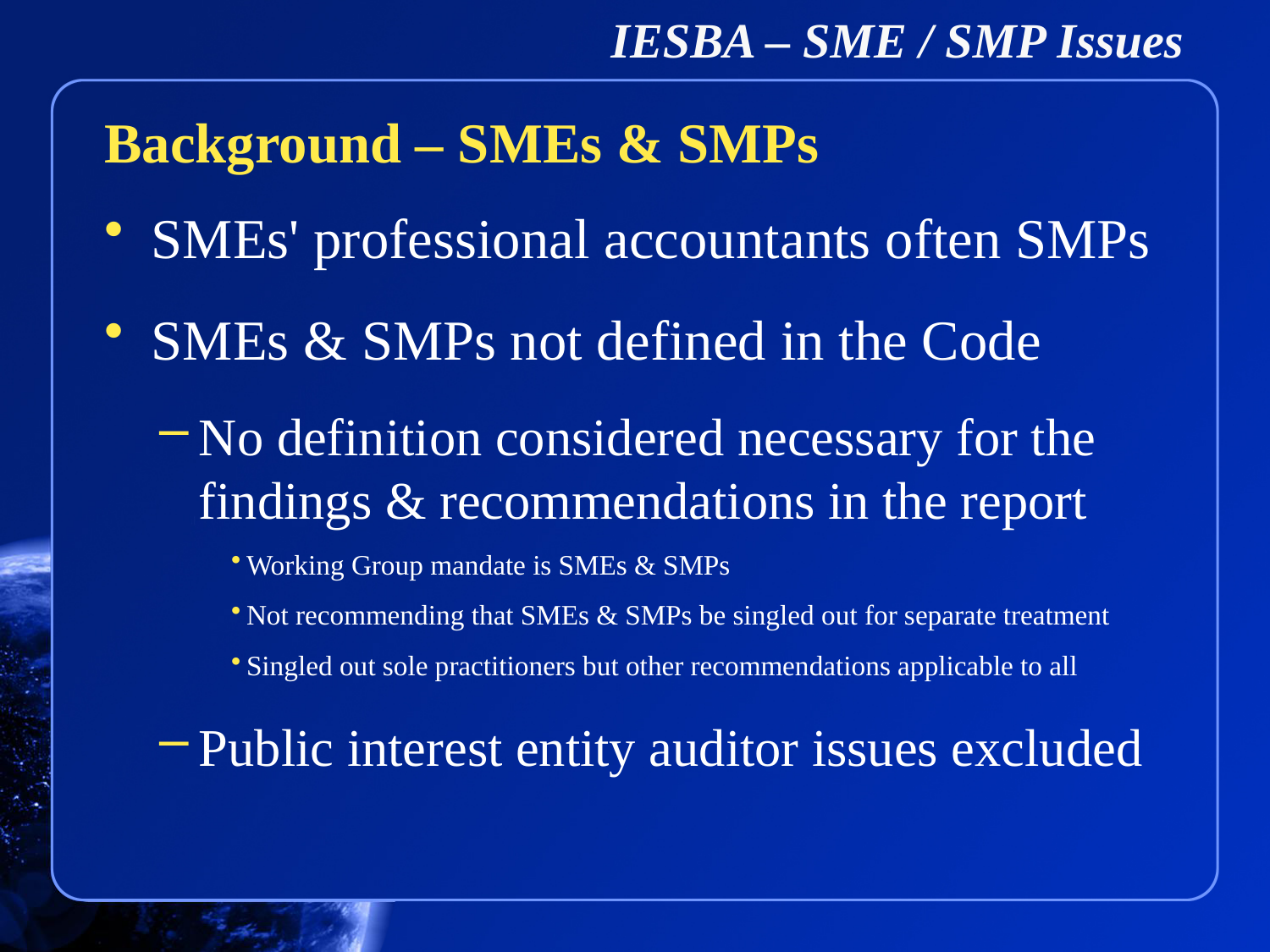

# IESBA – SME / SMP Issues
Background – SMEs & SMPs
SMEs' professional accountants often SMPs
SMEs & SMPs not defined in the Code
No definition considered necessary for the findings & recommendations in the report
Working Group mandate is SMEs & SMPs
Not recommending that SMEs & SMPs be singled out for separate treatment
Singled out sole practitioners but other recommendations applicable to all
Public interest entity auditor issues excluded